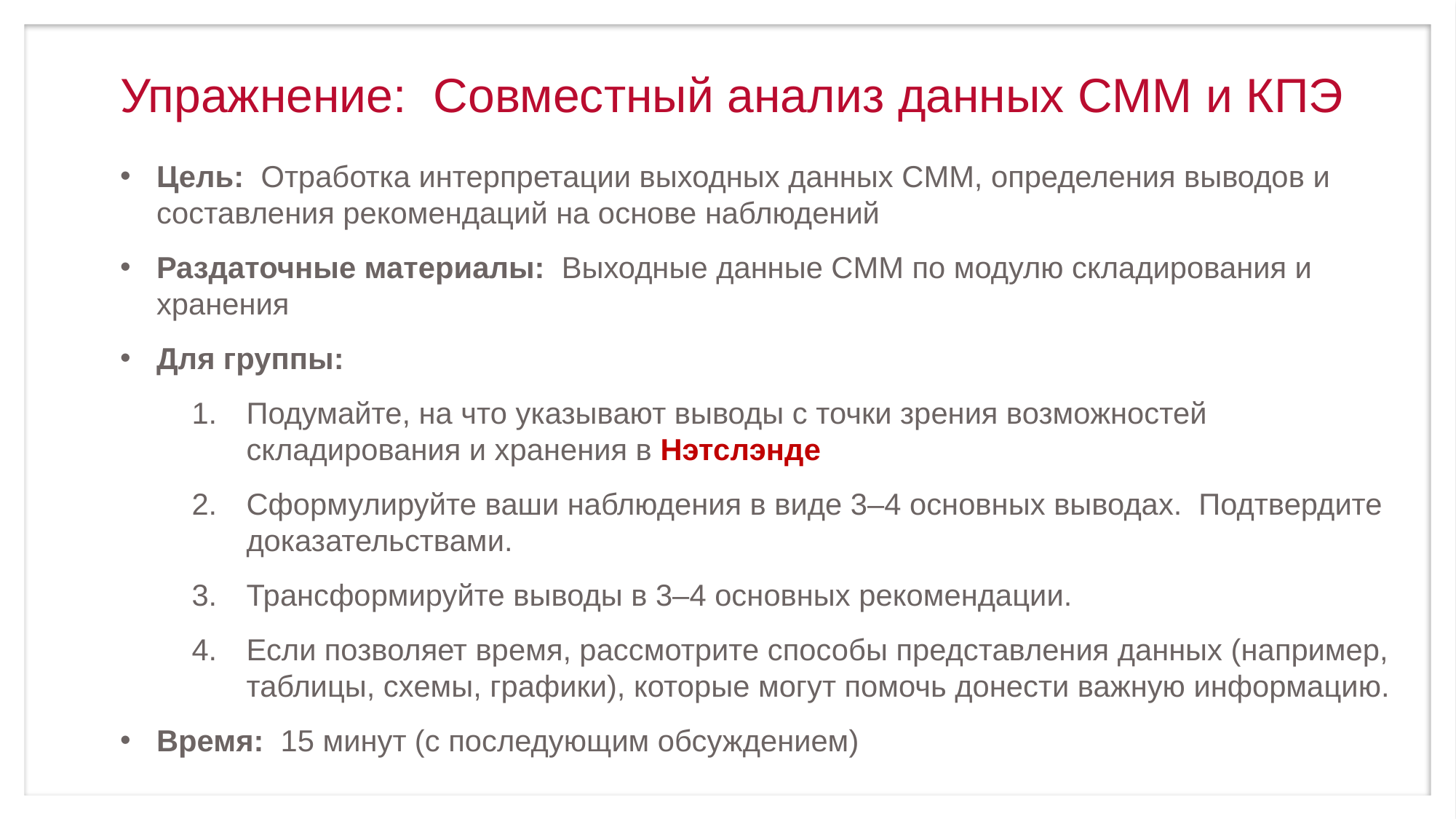

# Упражнение:  Совместный анализ данных СММ и КПЭ
Цель:  Отработка интерпретации выходных данных CMM, определения выводов и составления рекомендаций на основе наблюдений
Раздаточные материалы:  Выходные данные CMM по модулю складирования и хранения
Для группы:
Подумайте, на что указывают выводы с точки зрения возможностей складирования и хранения в Нэтслэнде
Сформулируйте ваши наблюдения в виде 3–4 основных выводах.  Подтвердите доказательствами.
Трансформируйте выводы в 3–4 основных рекомендации.
Если позволяет время, рассмотрите способы представления данных (например, таблицы, схемы, графики), которые могут помочь донести важную информацию.
Время:  15 минут (с последующим обсуждением)